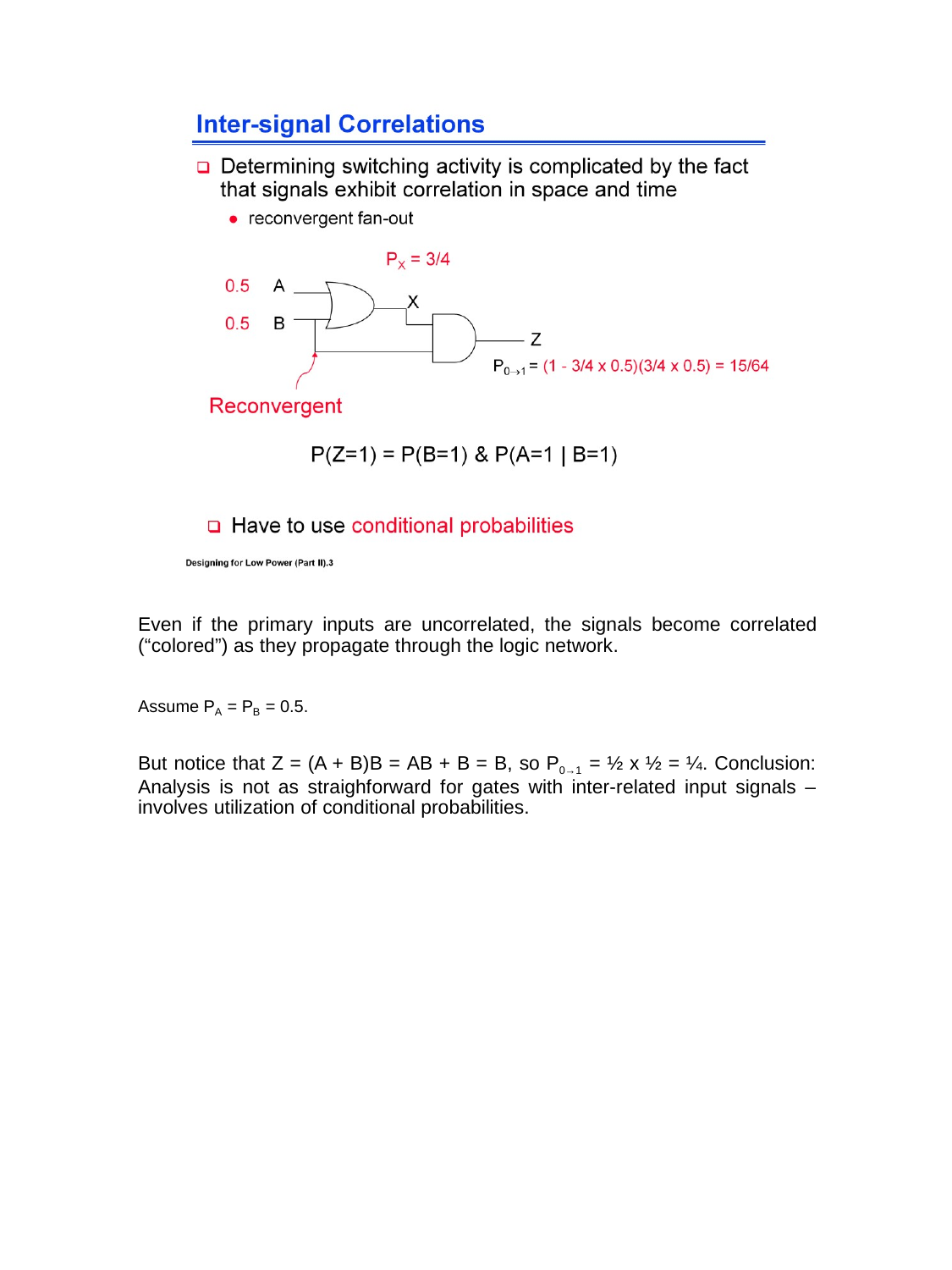

Even if the primary inputs are uncorrelated, the signals become correlated
(“colored”) as they propagate through the logic network.
Assume PA = PB = 0.5.
But notice that Z = (A + B)B = AB + B = B, so P0→1  = ½ x ½ = ¼. Conclusion: Analysis is not as straighforward for gates with inter-related input signals – involves utilization of conditional probabilities.